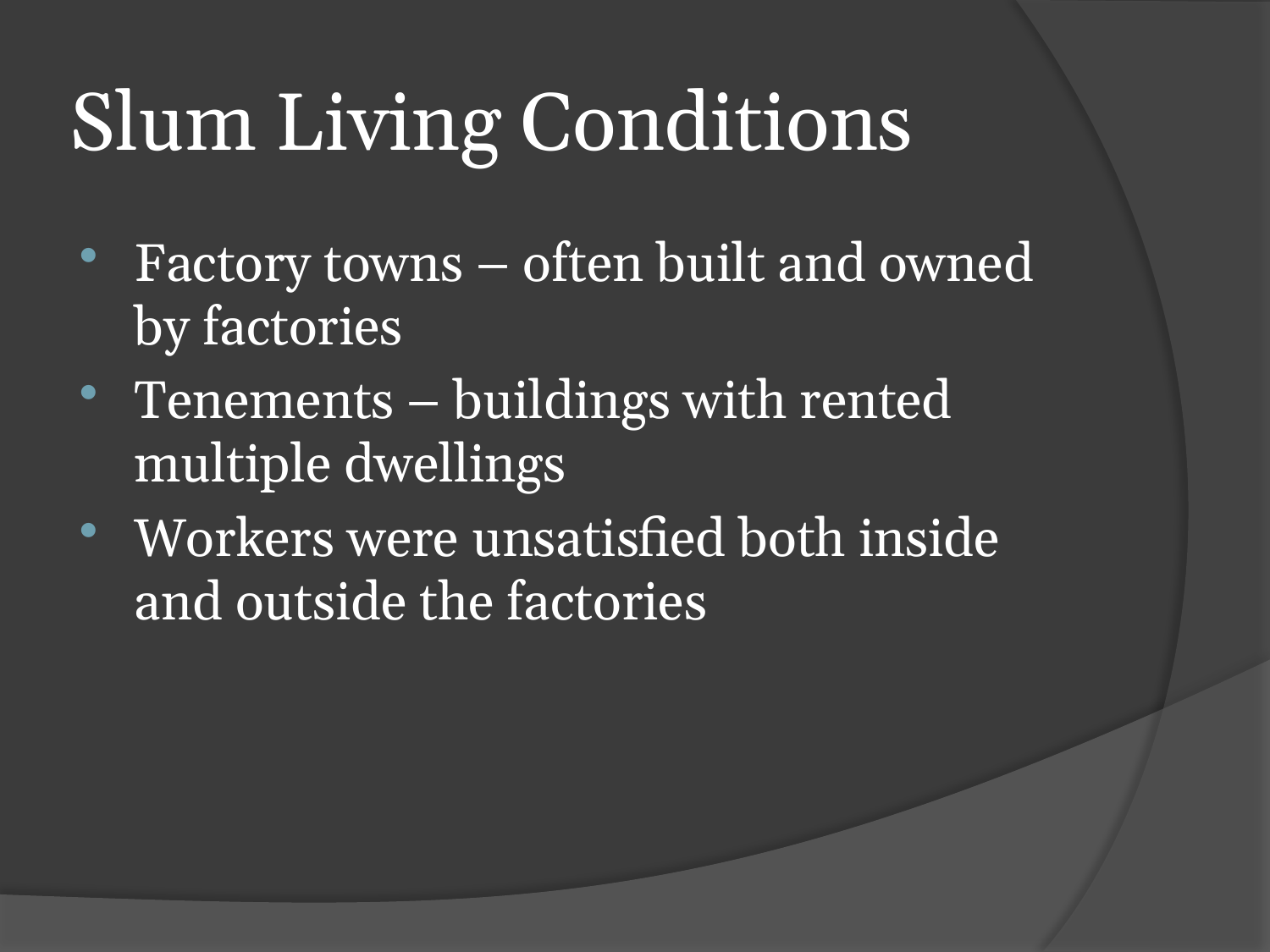

# Slum Living Conditions
Factory towns – often built and owned by factories
Tenements – buildings with rented multiple dwellings
Workers were unsatisfied both inside and outside the factories